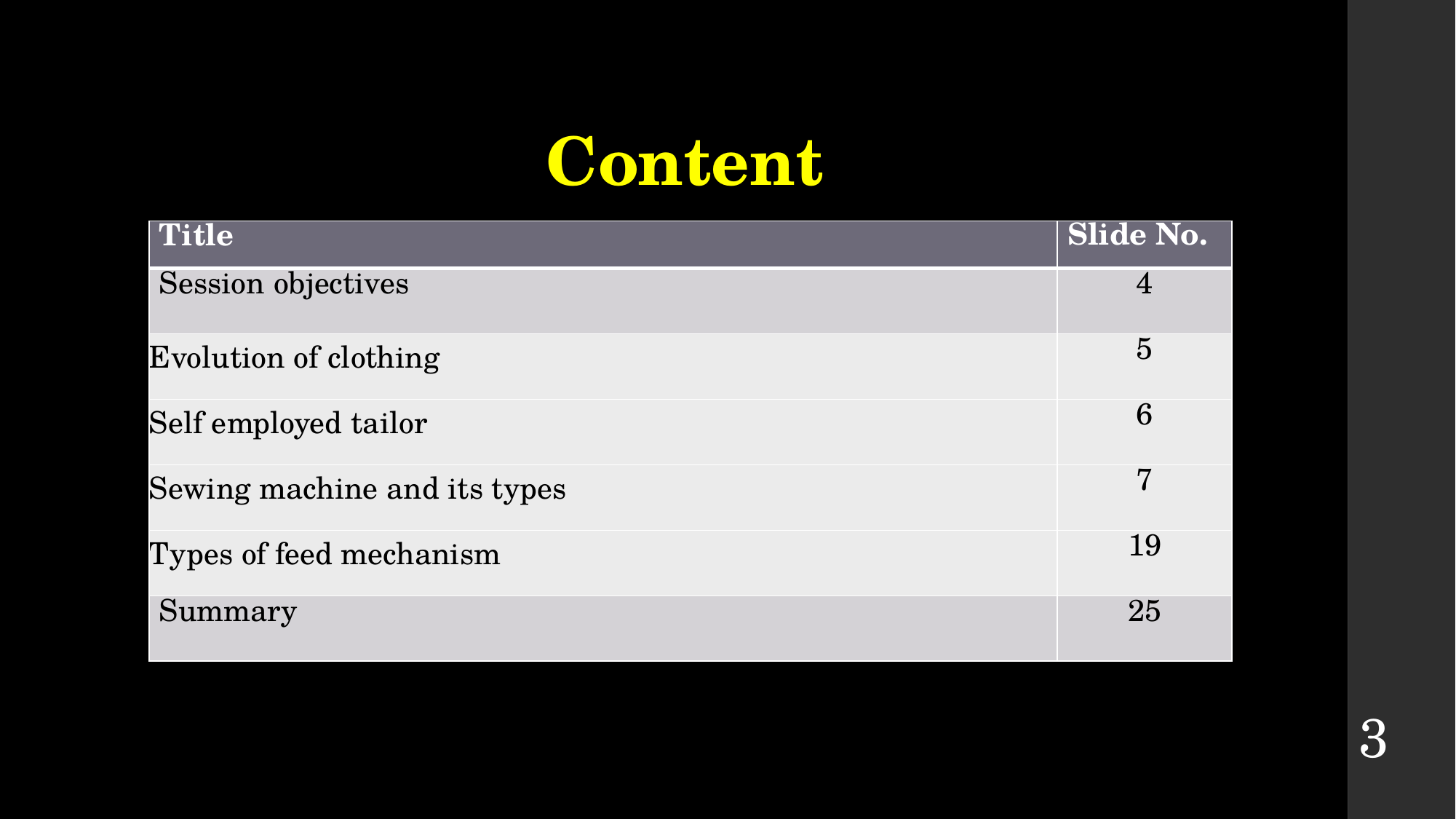

# Content
| Title | Slide No. |
| --- | --- |
| Session objectives | 4 |
| Evolution of clothing | 5 |
| Self employed tailor | 6 |
| Sewing machine and its types | 7 |
| Types of feed mechanism | 19 |
| Summary | 25 |
3